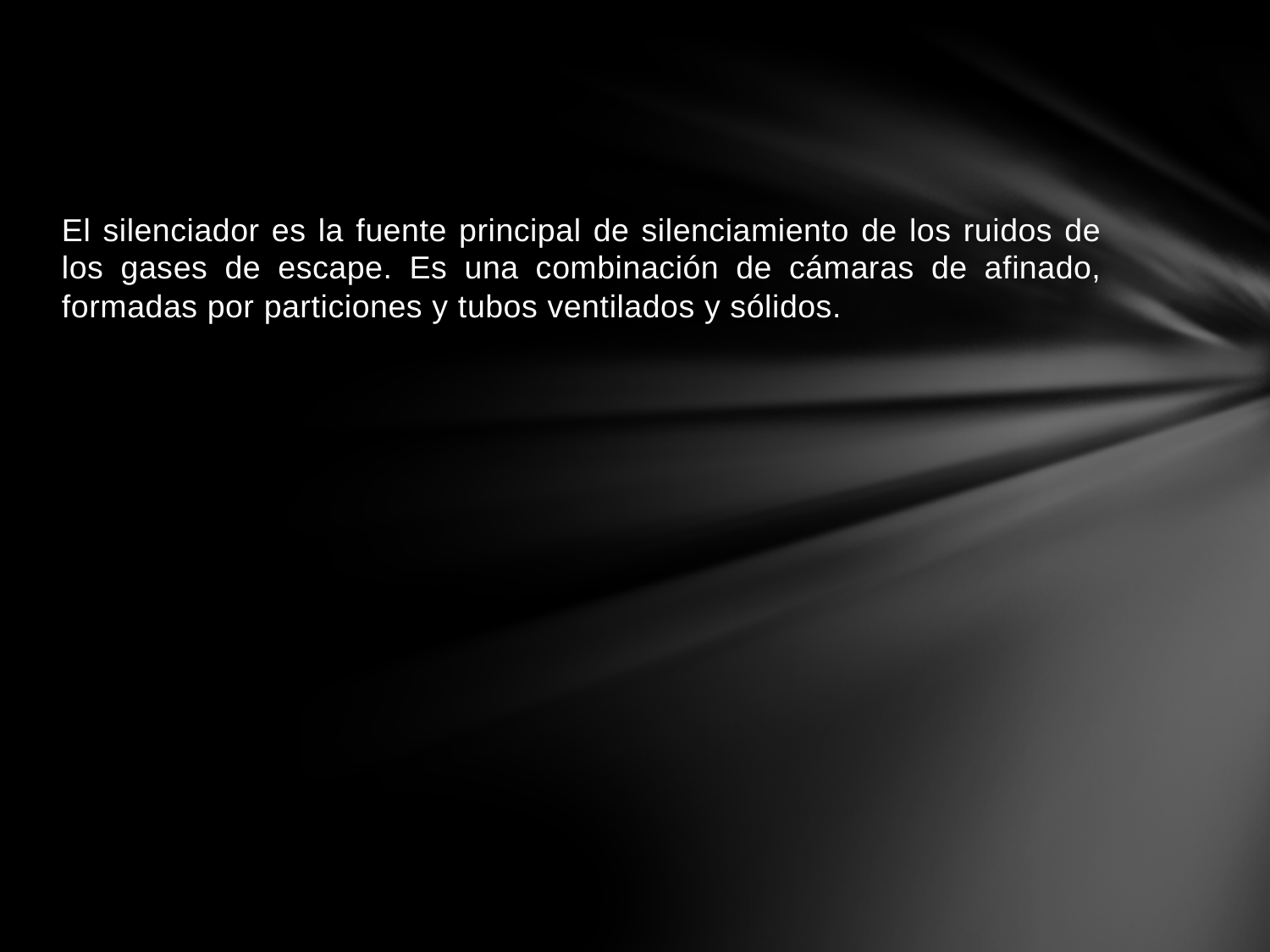

El silenciador es la fuente principal de silenciamiento de los ruidos de los gases de escape. Es una combinación de cámaras de afinado, formadas por particiones y tubos ventilados y sólidos.